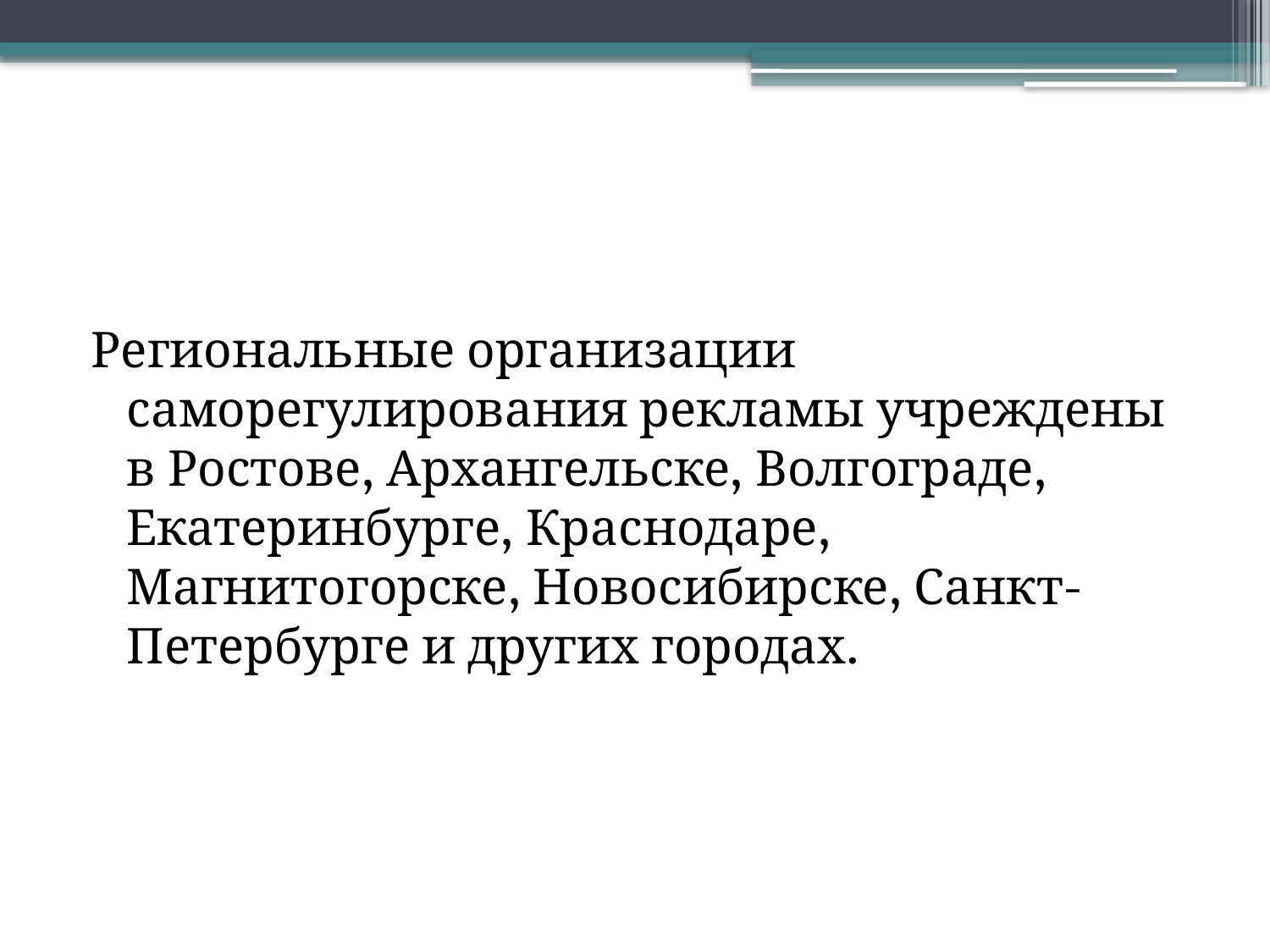

Региональные организации саморегулирования рекламы учреждены в Ростове, Архангельске, Волгограде, Екатеринбурге, Краснодаре, Магнитогорске, Новосибирске, Санкт-Петербурге и других городах.